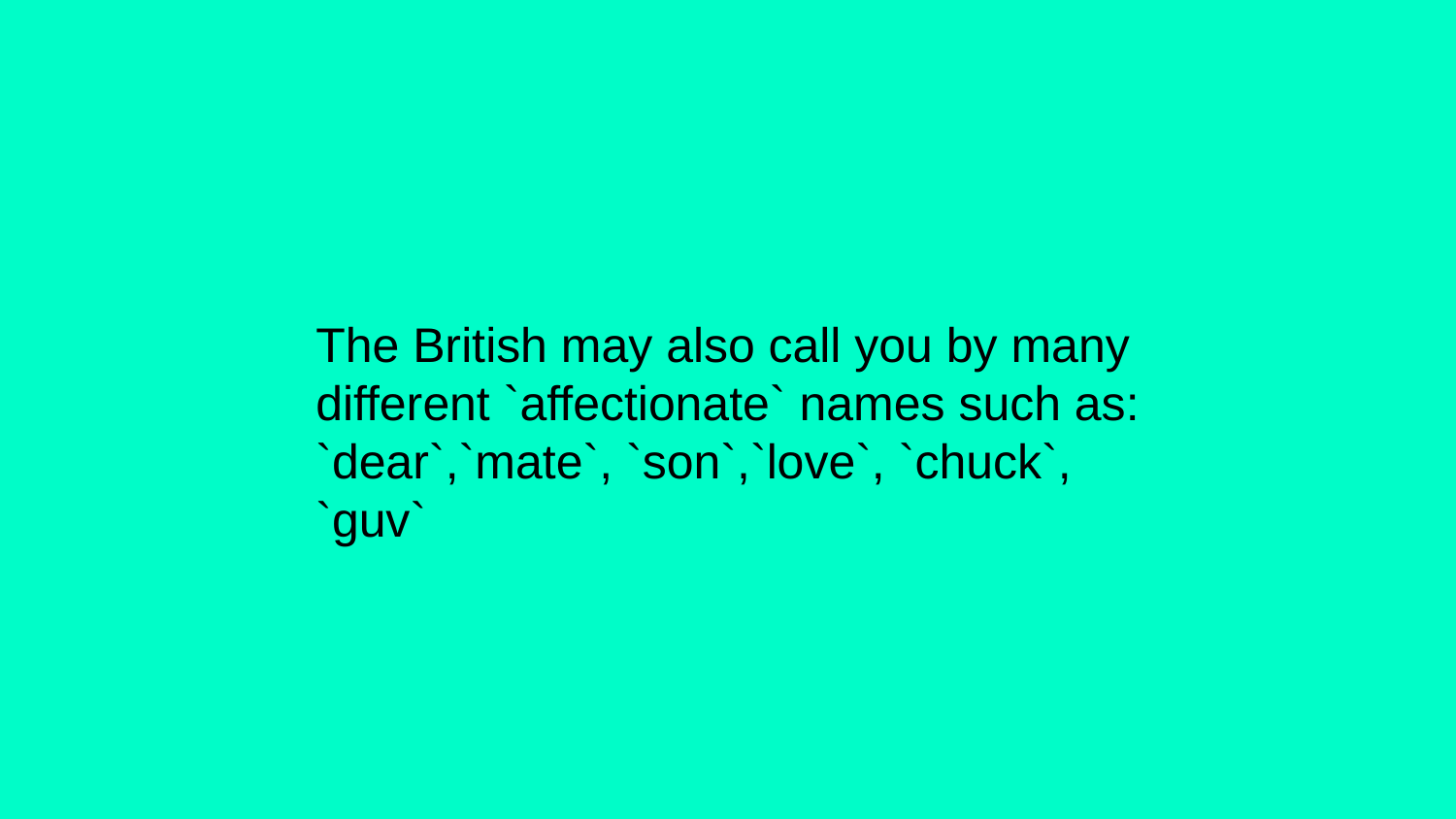

# The British may also call you by many different `affectionate` names such as:
`dear`,`mate`, `son`,`love`, `chuck`, `guv`